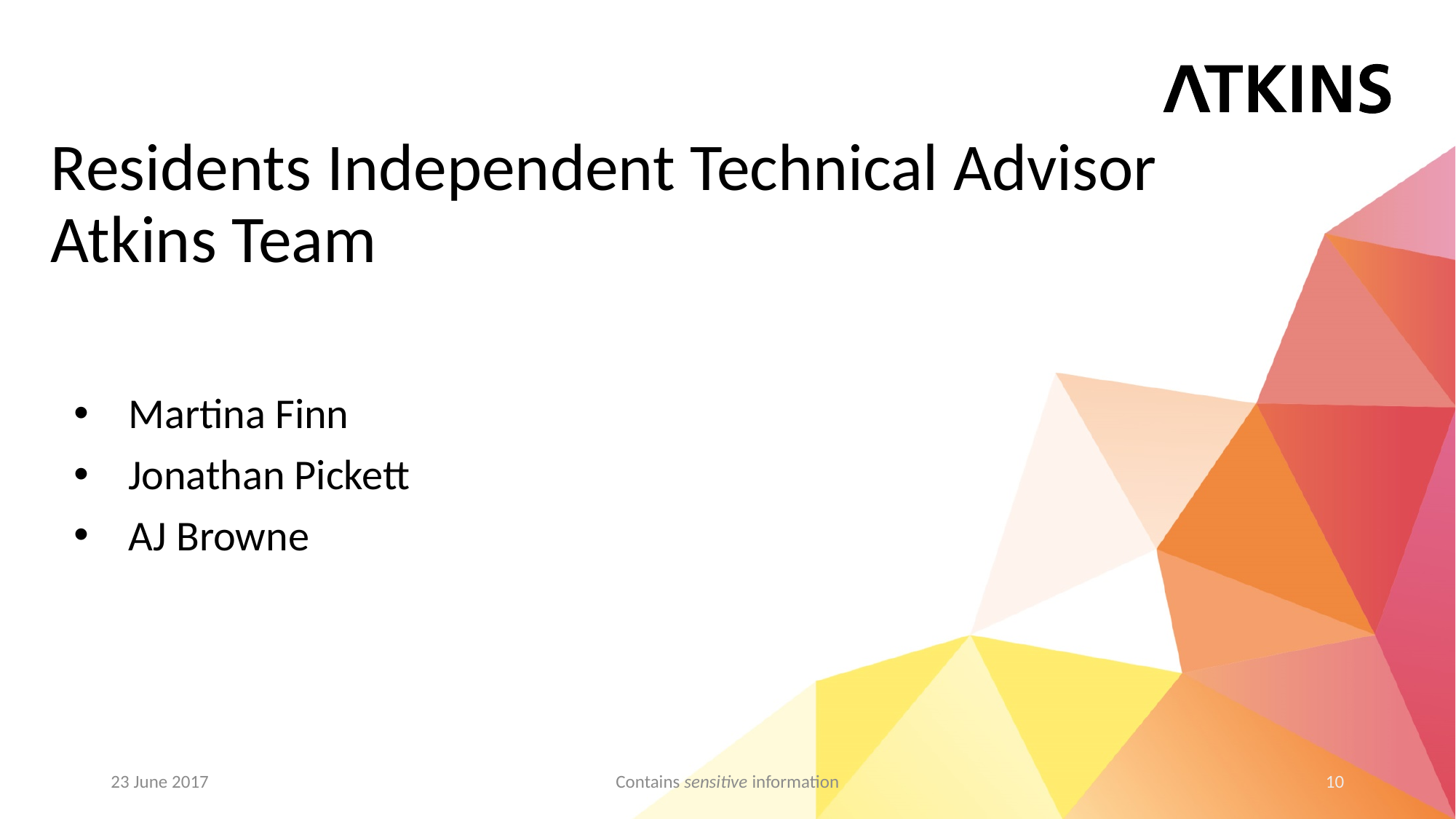

# Residents Independent Technical Advisor Atkins Team
Martina Finn
Jonathan Pickett
AJ Browne

23 June 2017
Contains sensitive information
10